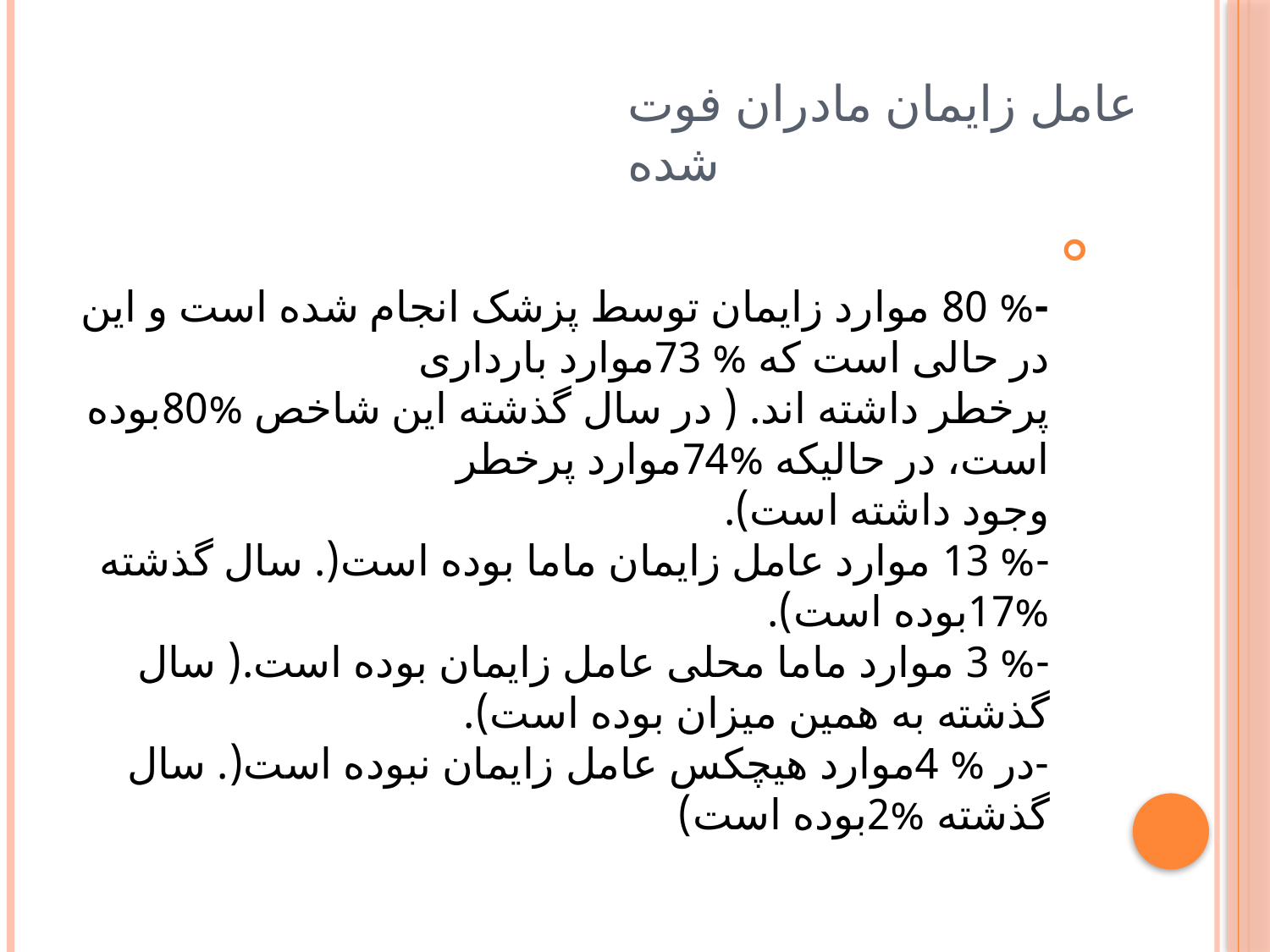

# عامل زایمان مادران فوت شده
-% 80 موارد زایمان توسط پزشک انجام شده است و این در حالی است که % 73موارد بارداری
پرخطر داشته اند. ( در سال گذشته این شاخص %80بوده است، در حالیکه %74موارد پرخطر
وجود داشته است).
-% 13 موارد عامل زایمان ماما بوده است(. سال گذشته %17بوده است).
-% 3 موارد ماما محلی عامل زایمان بوده است.( سال گذشته به همین میزان بوده است).
-در % 4موارد هیچکس عامل زایمان نبوده است(. سال گذشته %2بوده است)